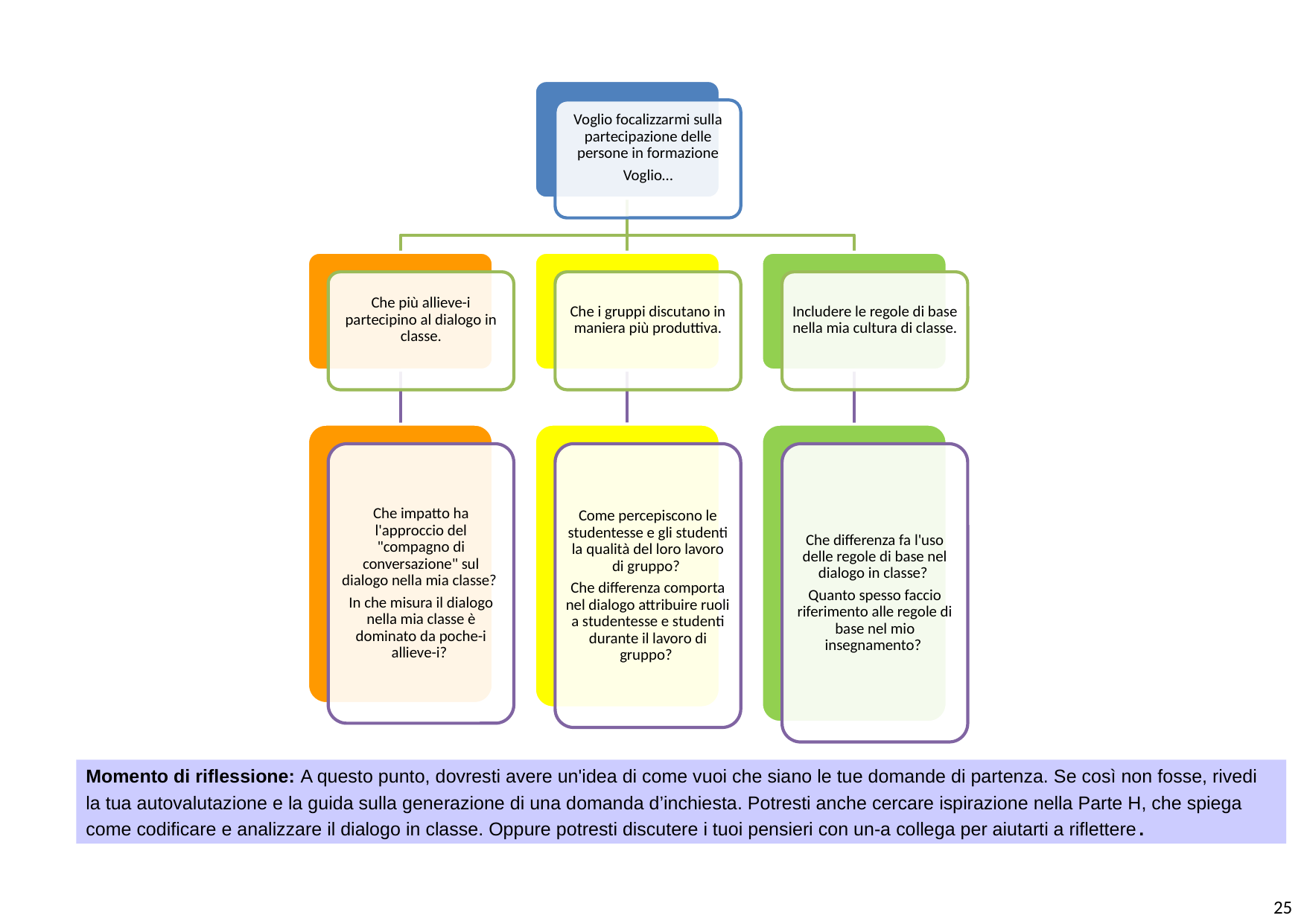

Voglio focalizzarmi sulla partecipazione delle persone in formazione
Voglio…

Che più allieve-i partecipino al dialogo in classe.

Che i gruppi discutano in maniera più produttiva.

Includere le regole di base nella mia cultura di classe.

Che impatto ha l'approccio del "compagno di conversazione" sul dialogo nella mia classe?
In che misura il dialogo nella mia classe è dominato da poche-i allieve-i?
Come percepiscono le studentesse e gli studenti la qualità del loro lavoro di gruppo?
Che differenza comporta nel dialogo attribuire ruoli a studentesse e studenti durante il lavoro di gruppo?
Che differenza fa l'uso delle regole di base nel dialogo in classe?
Quanto spesso faccio riferimento alle regole di base nel mio insegnamento?
Momento di riflessione: A questo punto, dovresti avere un'idea di come vuoi che siano le tue domande di partenza. Se così non fosse, rivedi la tua autovalutazione e la guida sulla generazione di una domanda d’inchiesta. Potresti anche cercare ispirazione nella Parte H, che spiega come codificare e analizzare il dialogo in classe. Oppure potresti discutere i tuoi pensieri con un-a collega per aiutarti a riflettere.

25